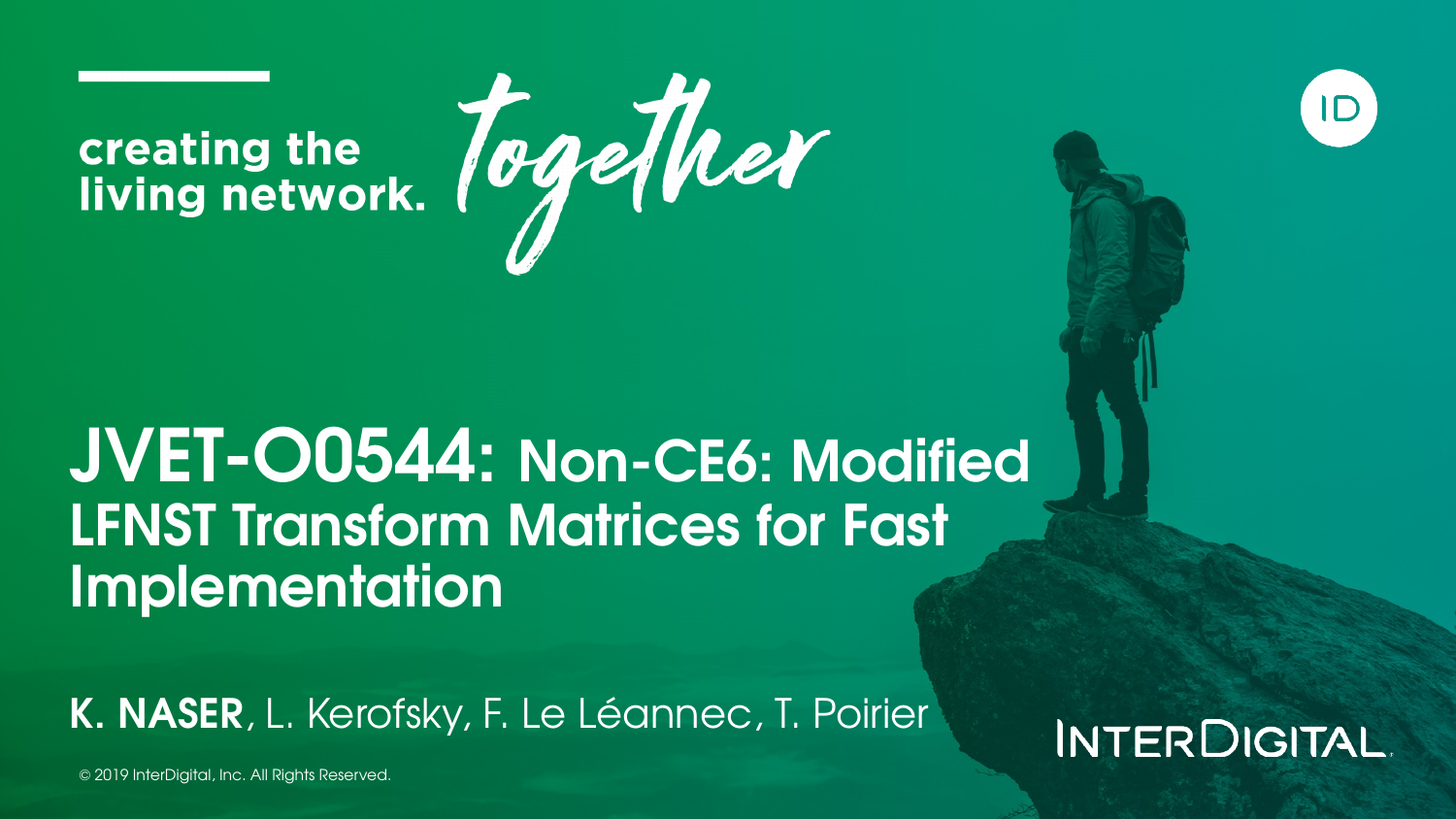

JVET-O0544: Non-CE6: Modified LFNST Transform Matrices for Fast Implementation

K. NASER, L. Kerofsky, F. Le Léannec, T. Poirier